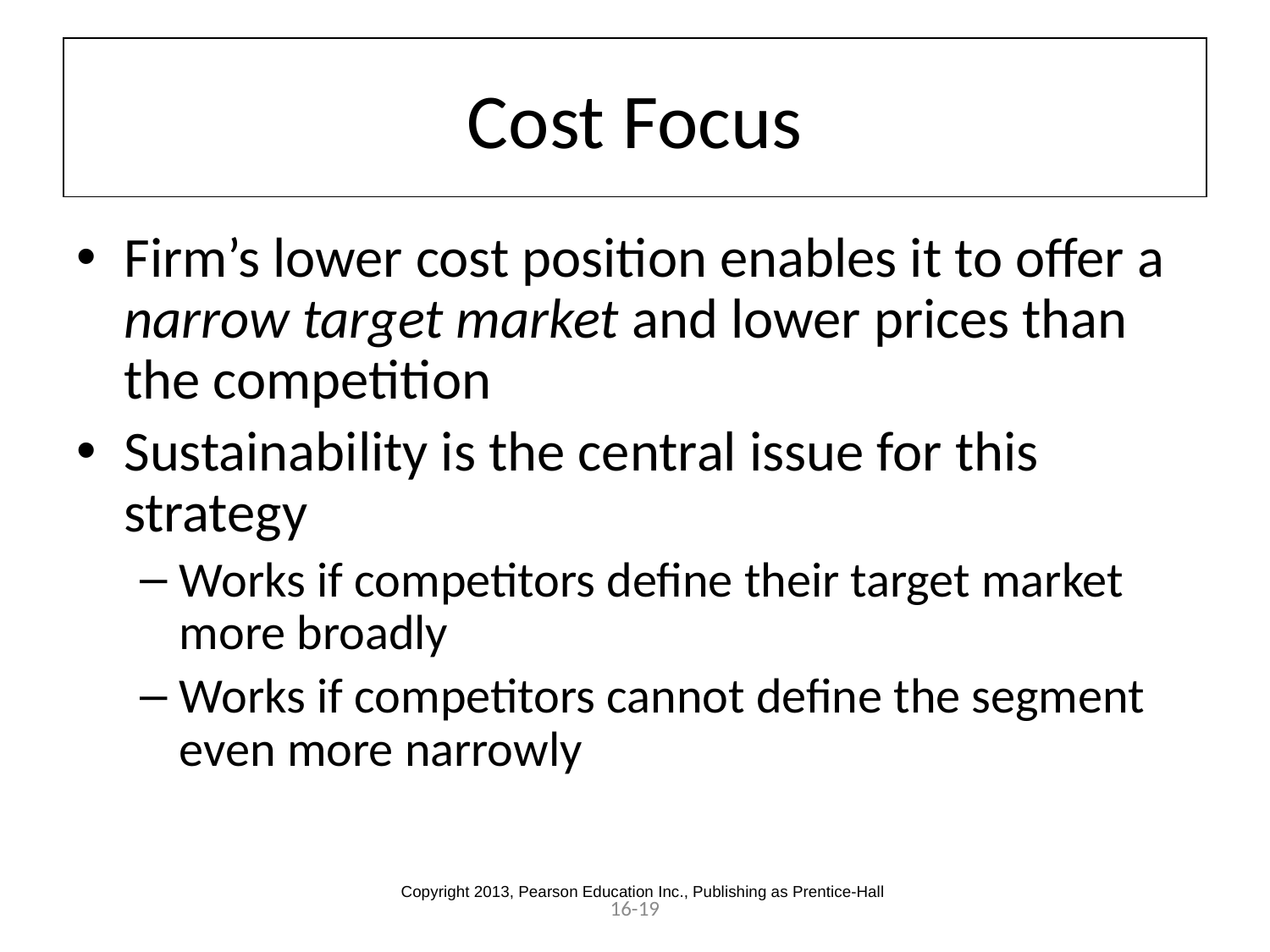

# Cost Focus
Firm’s lower cost position enables it to offer a narrow target market and lower prices than the competition
Sustainability is the central issue for this strategy
Works if competitors define their target market more broadly
Works if competitors cannot define the segment even more narrowly
Copyright 2013, Pearson Education Inc., Publishing as Prentice-Hall

16-19